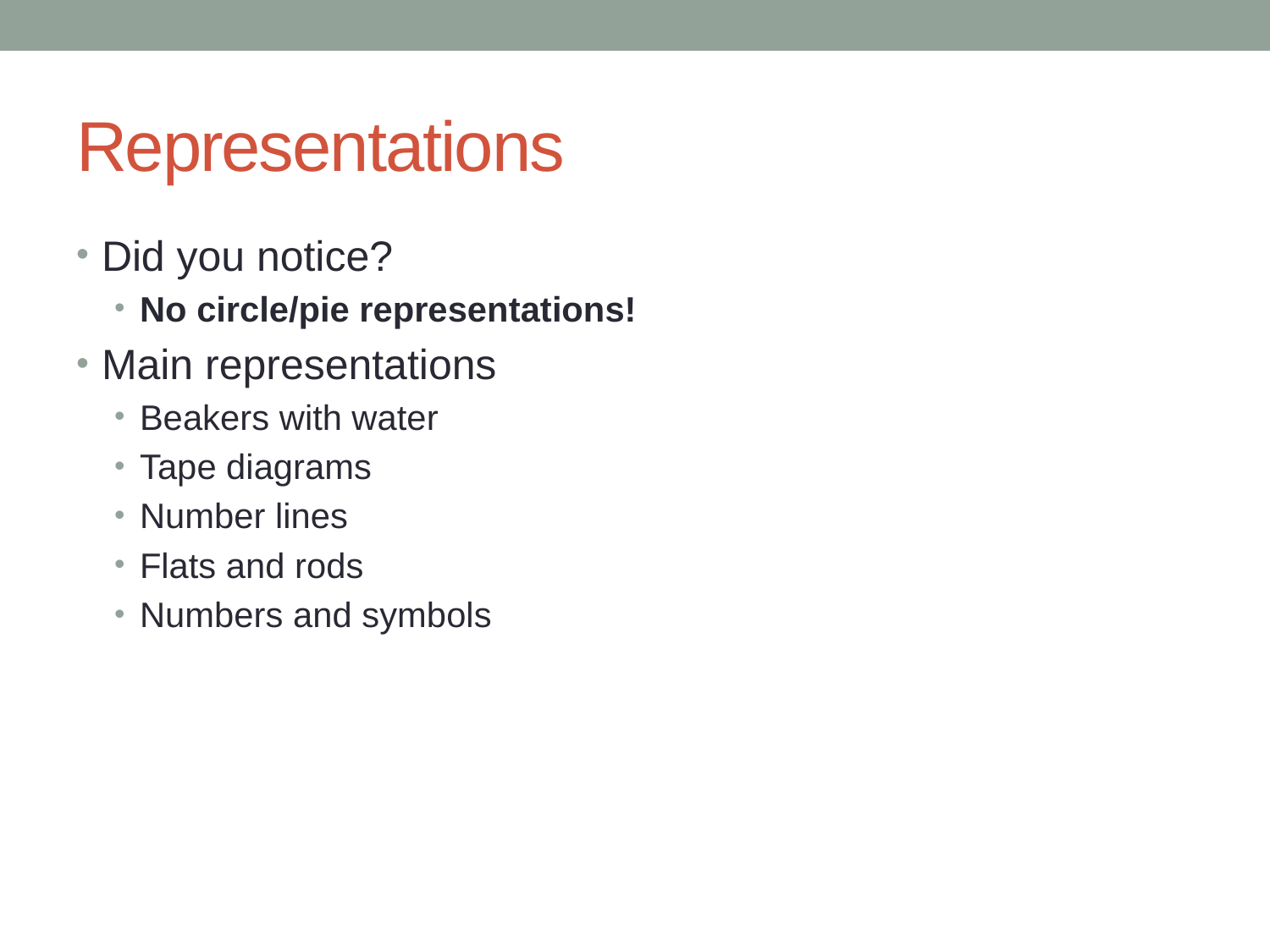

# Representations
Did you notice?
No circle/pie representations!
Main representations
Beakers with water
Tape diagrams
Number lines
Flats and rods
Numbers and symbols